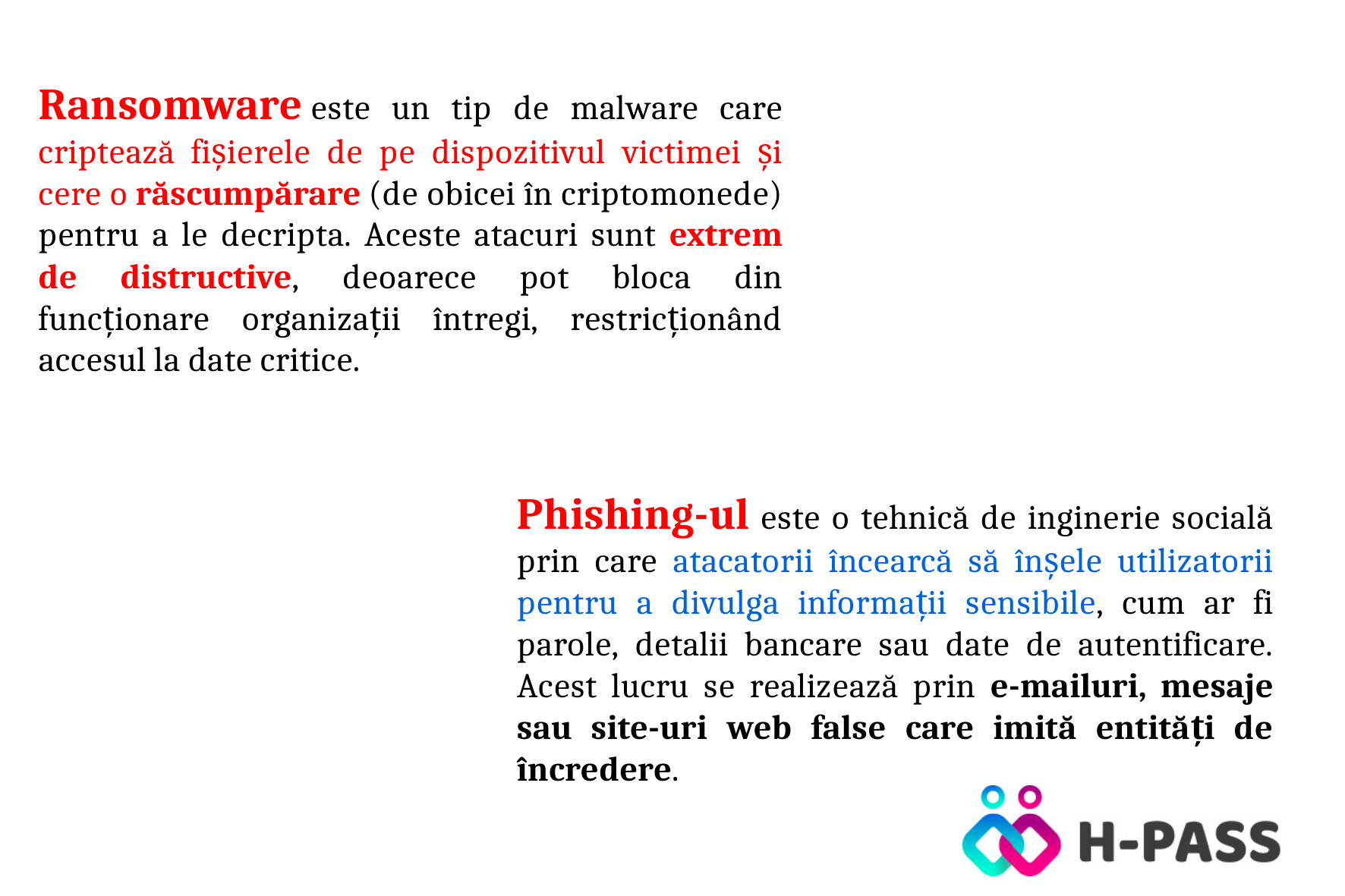

Ransomware este un tip de malware care criptează fișierele de pe dispozitivul victimei și cere o răscumpărare (de obicei în criptomonede) pentru a le decripta. Aceste atacuri sunt extrem de distructive, deoarece pot bloca din funcționare organizații întregi, restricționând accesul la date critice.
Phishing-ul este o tehnică de inginerie socială prin care atacatorii încearcă să înșele utilizatorii pentru a divulga informații sensibile, cum ar fi parole, detalii bancare sau date de autentificare. Acest lucru se realizează prin e-mailuri, mesaje sau site-uri web false care imită entități de încredere.